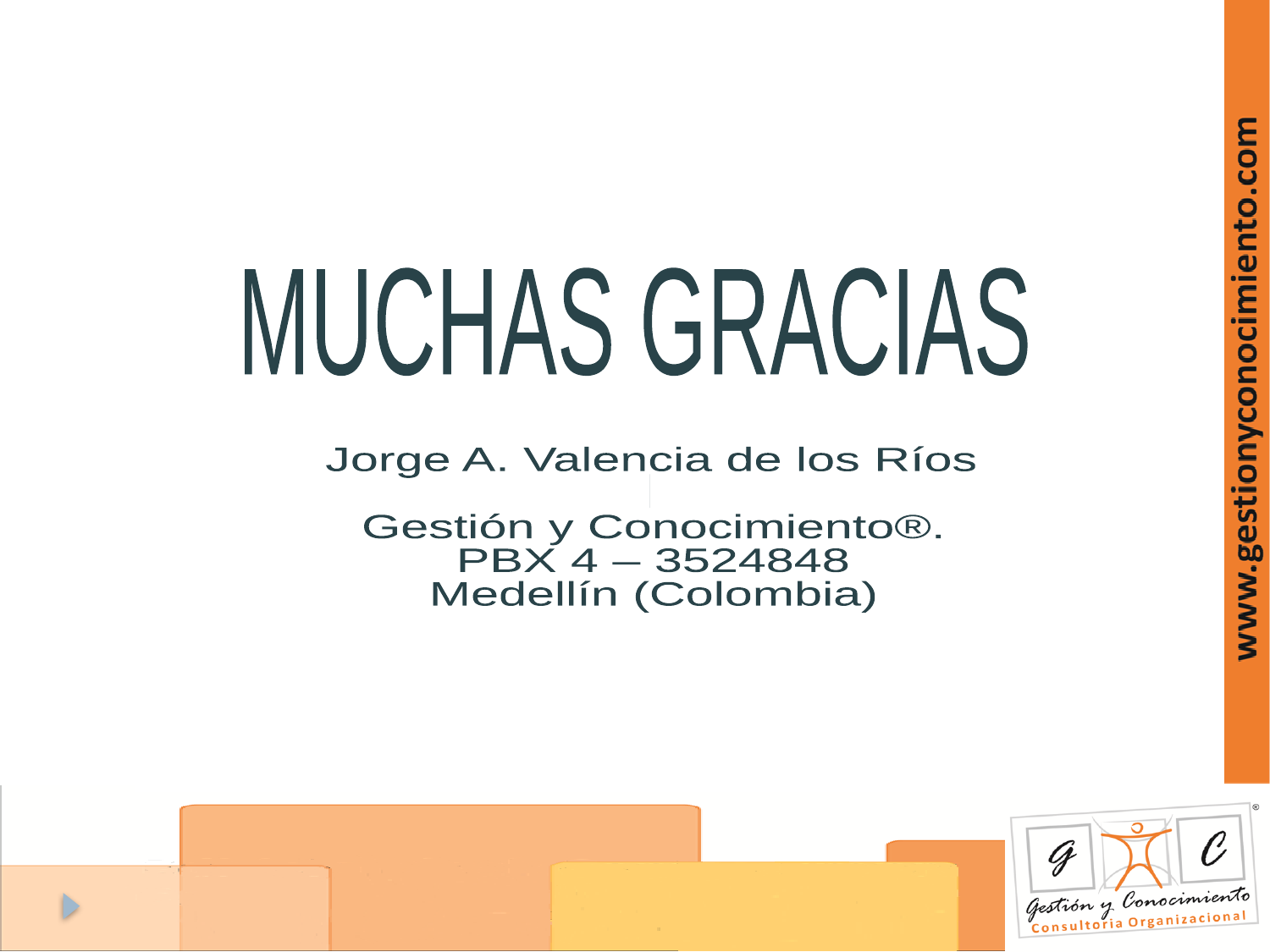

MUCHAS GRACIAS
Jorge A. Valencia de los Ríos
jvalenciar@gestionyconocimiento.com
Gestión y Conocimiento®.
PBX 4 – 3524848
Medellín (Colombia)
www.gestionyconocimiento.com